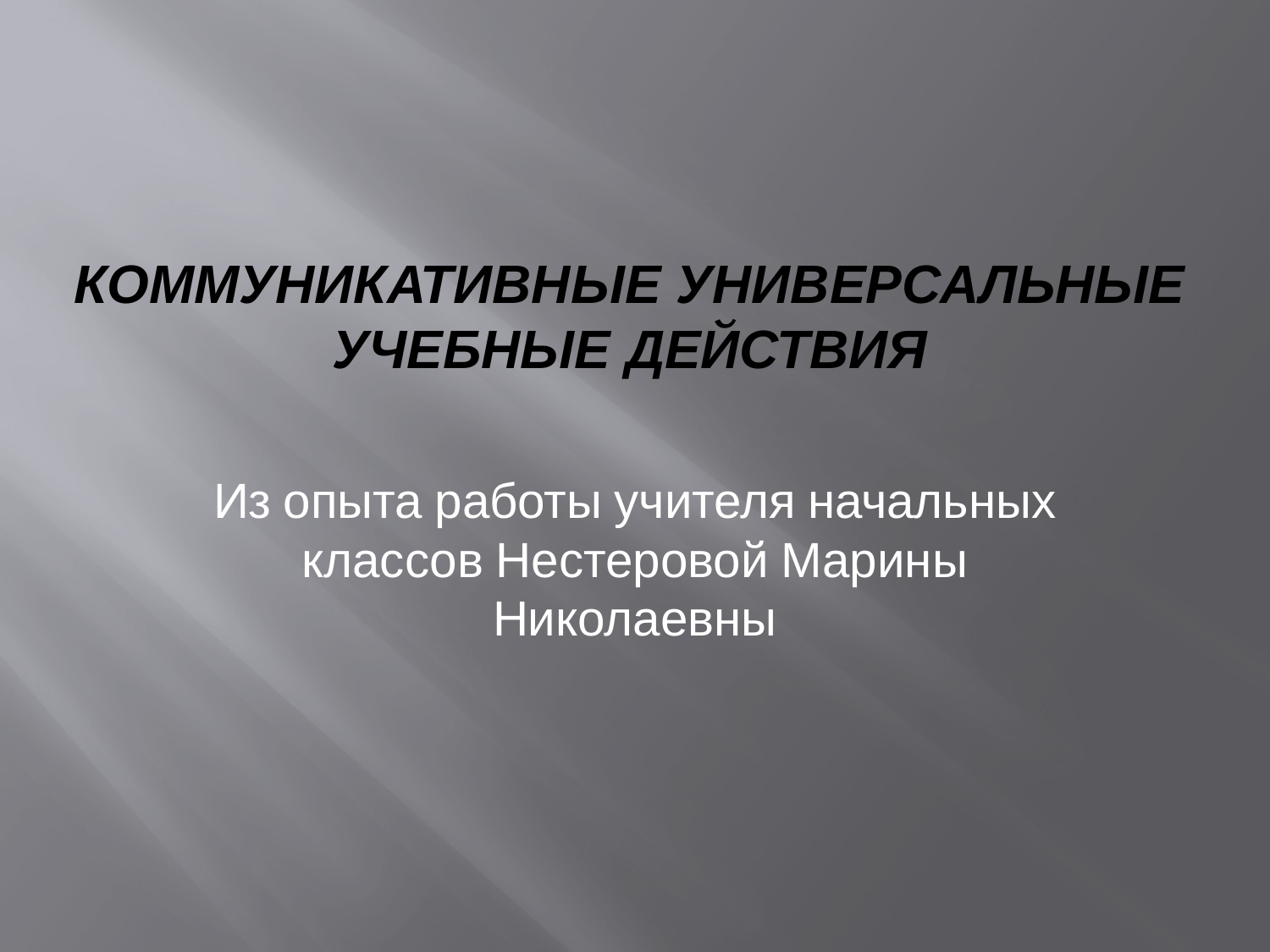

# Коммуникативные универсальные учебные действия
Из опыта работы учителя начальных классов Нестеровой Марины Николаевны